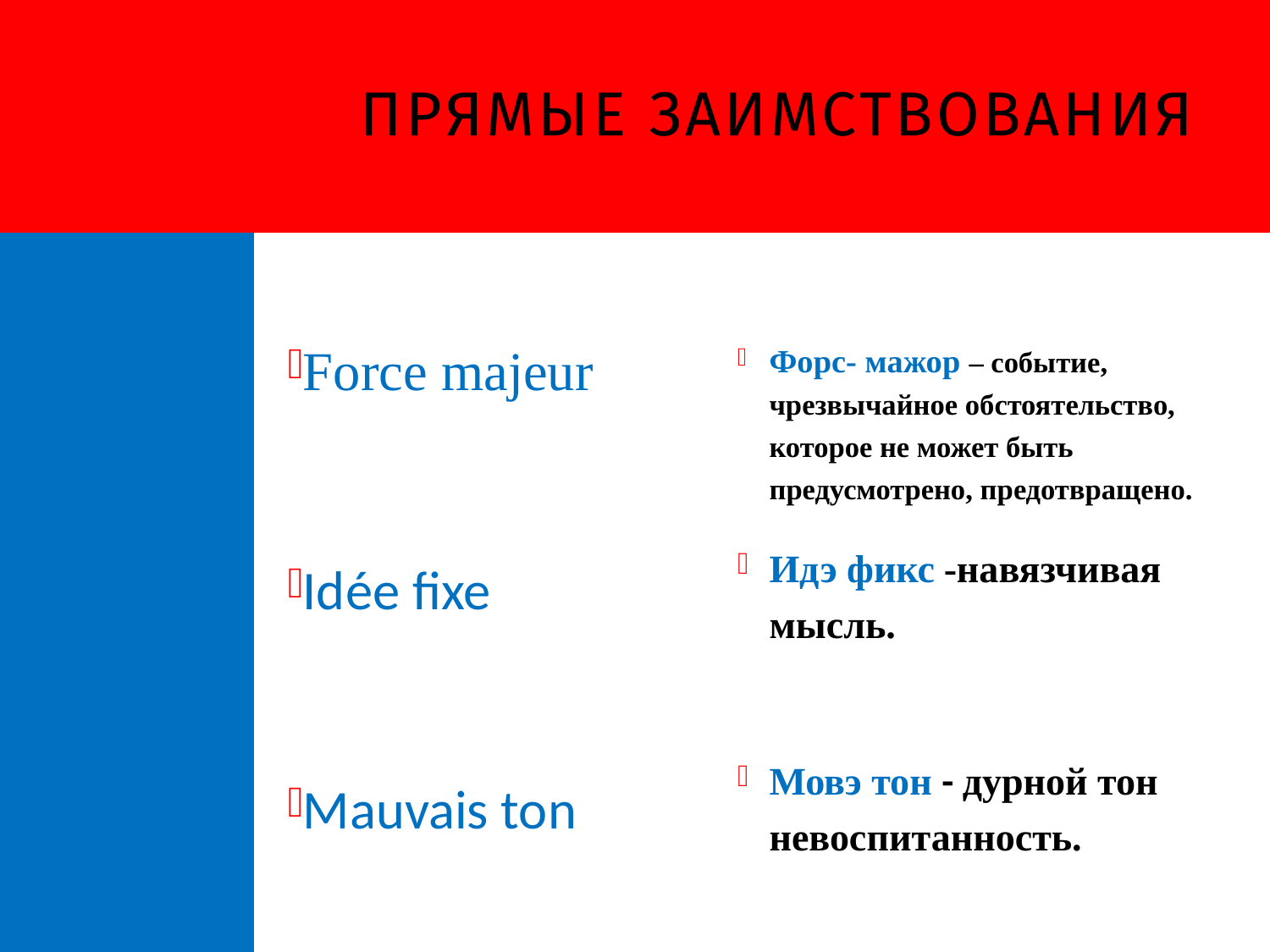

# ПРЯМЫЕ ЗАИМСТВОВАНИЯ
Force majeur

Idée fixe

Mauvais ton

Форс- мажор – событие, чрезвычайное обстоятельство, которое не может быть предусмотрено, предотвращено.
Идэ фикс -навязчивая мысль.

Мовэ тон - дурной тон невоспитанность.